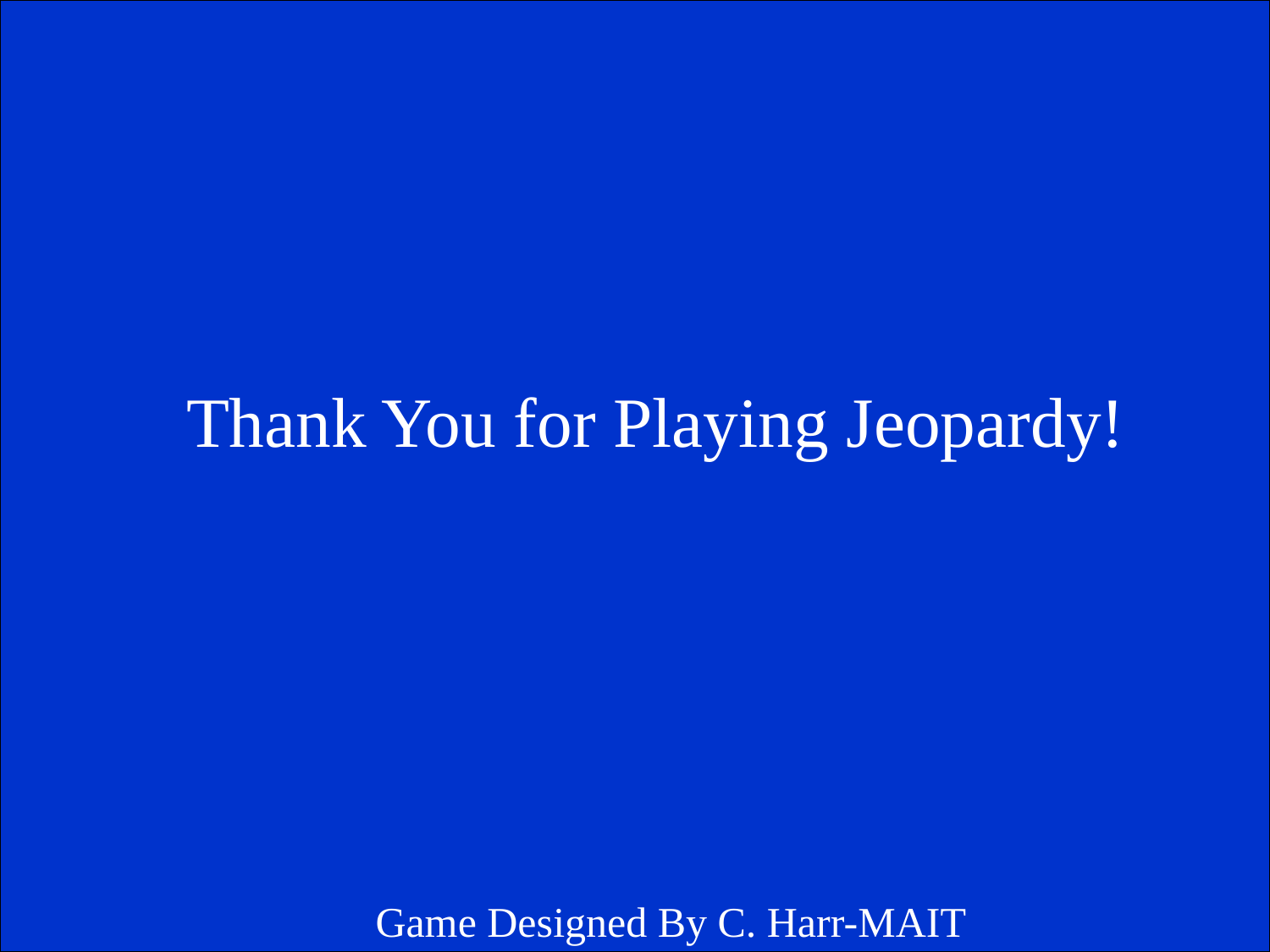

Thank You for Playing Jeopardy!
Game Designed By C. Harr-MAIT